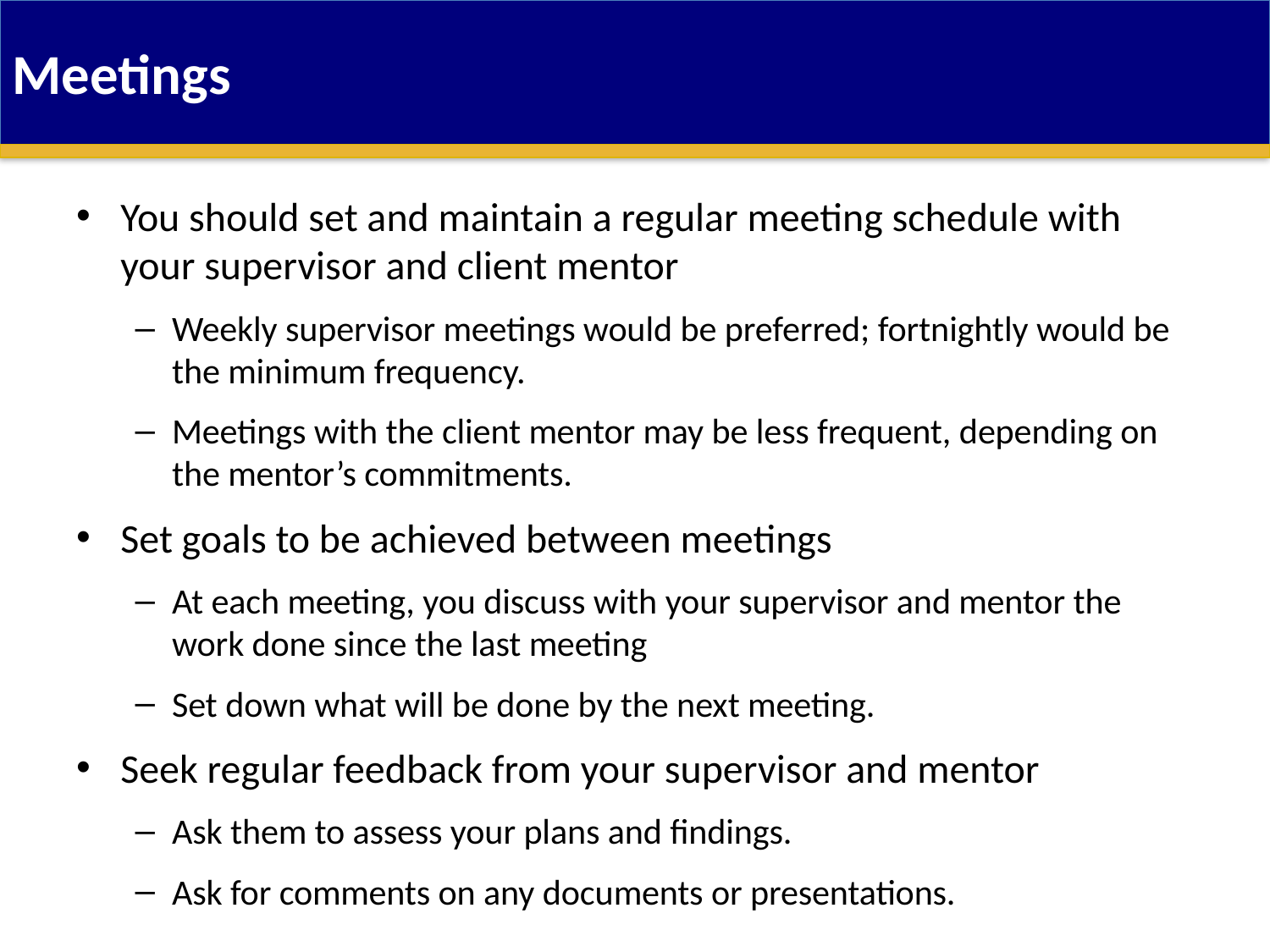

Meetings

You should set and maintain a regular meeting schedule with your supervisor and client mentor
Weekly supervisor meetings would be preferred; fortnightly would be the minimum frequency.
Meetings with the client mentor may be less frequent, depending on the mentor’s commitments.
Set goals to be achieved between meetings
At each meeting, you discuss with your supervisor and mentor the work done since the last meeting
Set down what will be done by the next meeting.
Seek regular feedback from your supervisor and mentor
Ask them to assess your plans and findings.
Ask for comments on any documents or presentations.